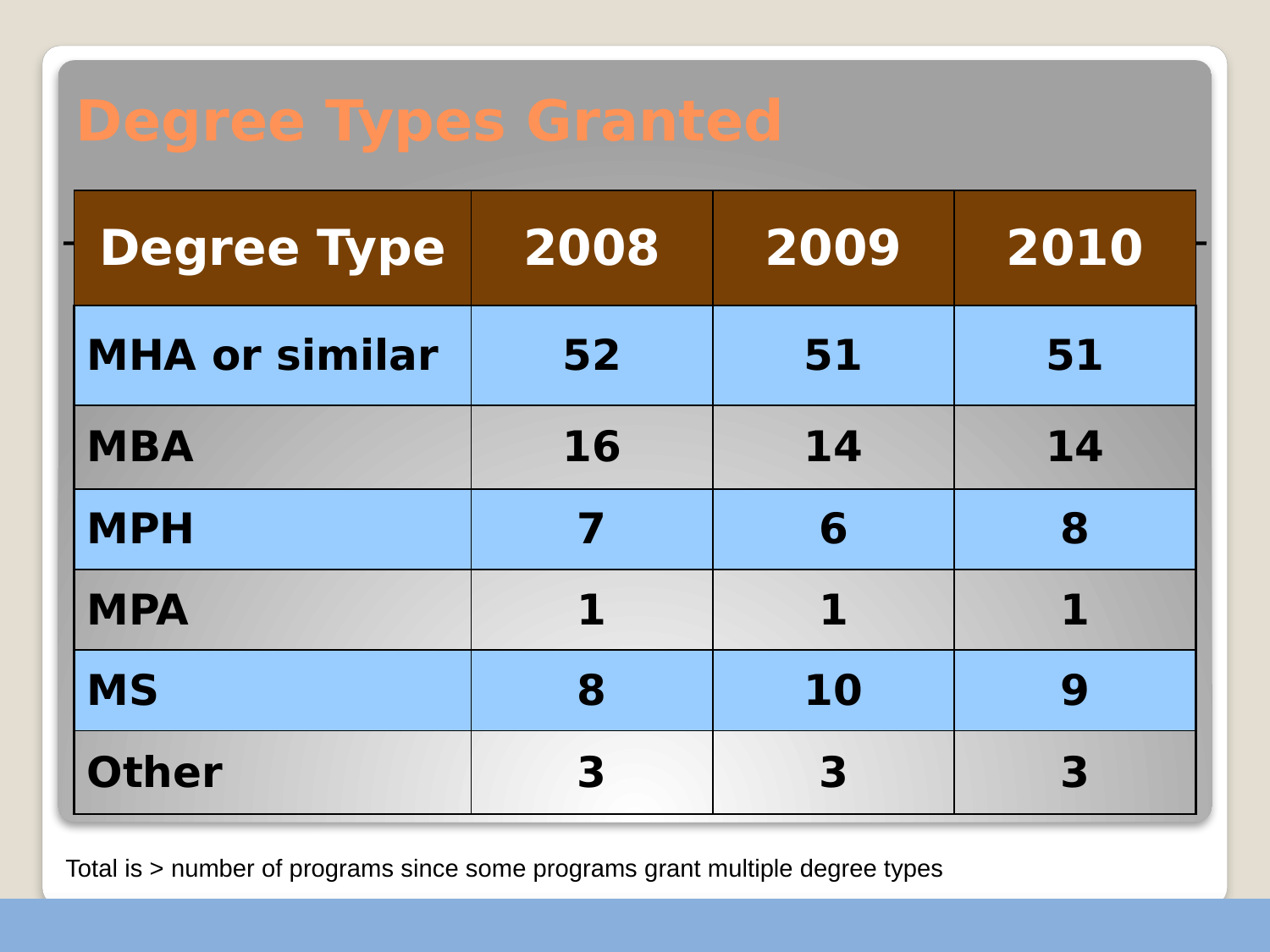

# Degree Types Granted
| Degree Type | 2008 | 2009 | 2010 |
| --- | --- | --- | --- |
| MHA or similar | 52 | 51 | 51 |
| MBA | 16 | 14 | 14 |
| MPH | 7 | 6 | 8 |
| MPA | 1 | 1 | 1 |
| MS | 8 | 10 | 9 |
| Other | 3 | 3 | 3 |
Total is > number of programs since some programs grant multiple degree types